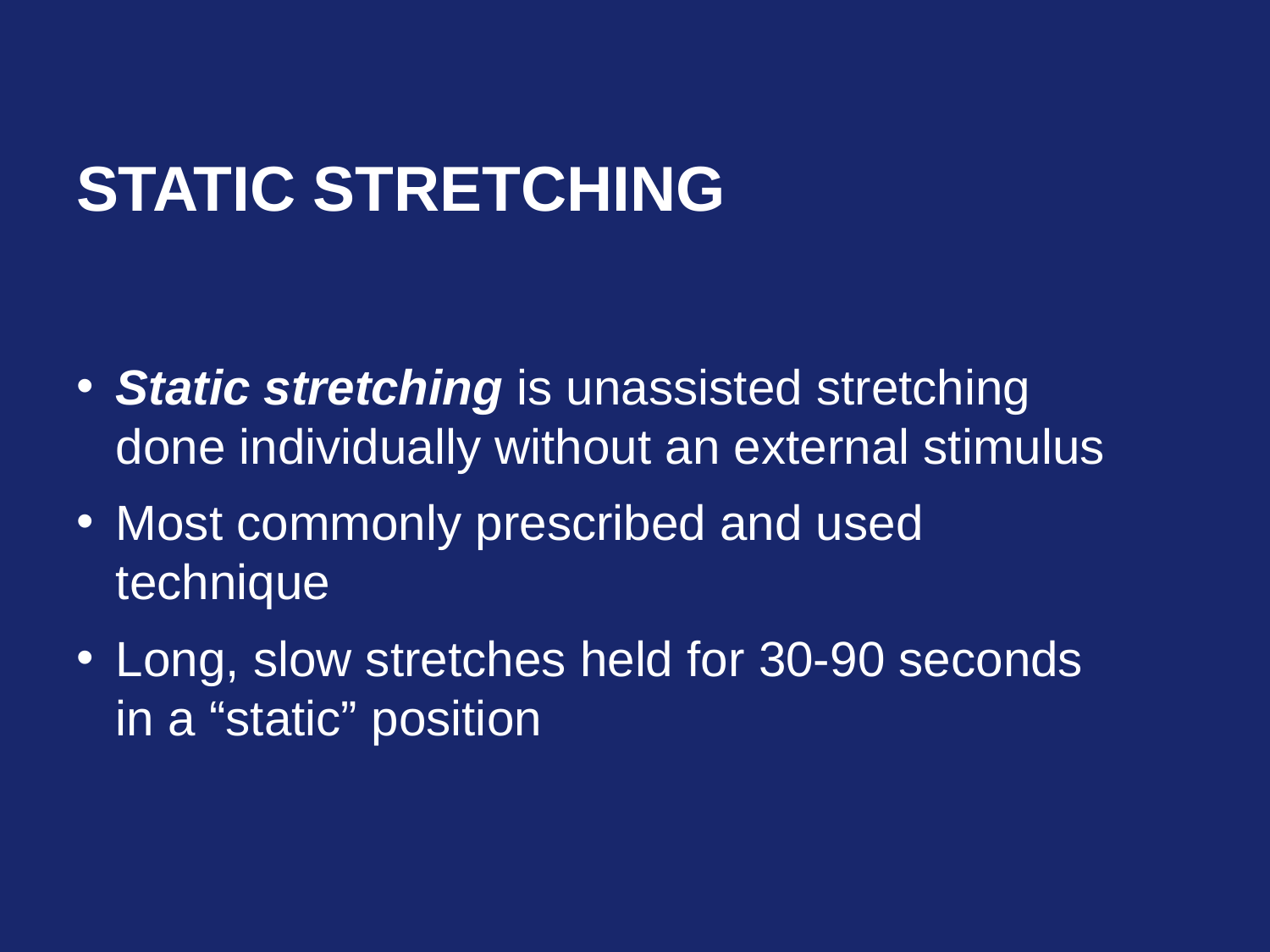

# Static Stretching
Static stretching is unassisted stretching done individually without an external stimulus
Most commonly prescribed and used technique
Long, slow stretches held for 30-90 seconds in a “static” position